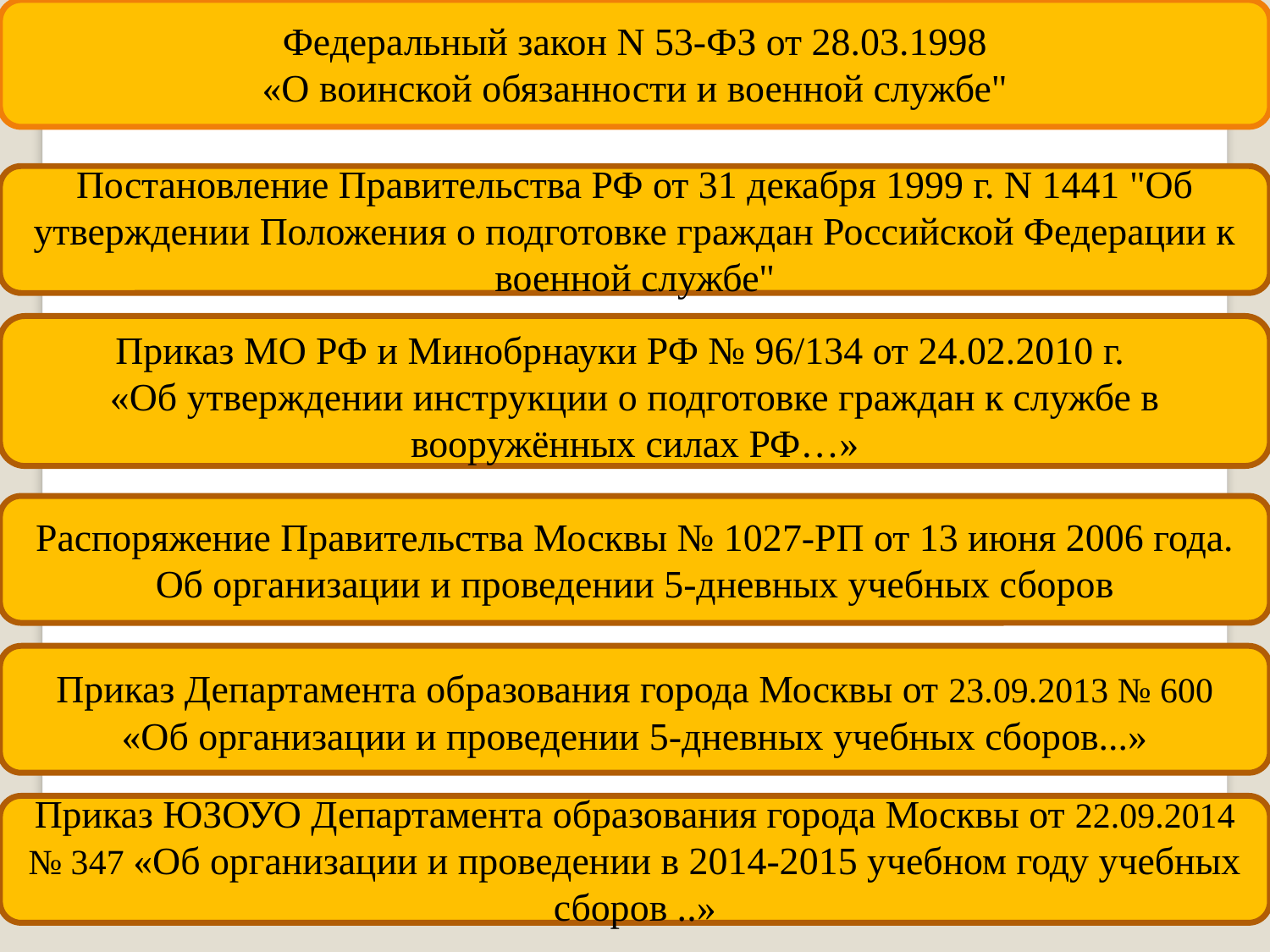

Федеральный закон N 53-ФЗ от 28.03.1998
«О воинской обязанности и военной службе"

Постановление Правительства РФ от 31 декабря 1999 г. N 1441 "Об утверждении Положения о подготовке граждан Российской Федерации к военной службе"

Приказ МО РФ и Минобрнауки РФ № 96/134 от 24.02.2010 г.
«Об утверждении инструкции о подготовке граждан к службе в вооружённых силах РФ…»

Распоряжение Правительства Москвы № 1027-РП от 13 июня 2006 года. Об организации и проведении 5-дневных учебных сборов
Приказ Департамента образования города Москвы от 23.09.2013 № 600 «Об организации и проведении 5-дневных учебных сборов...»
Приказ ЮЗОУО Департамента образования города Москвы от 22.09.2014 № 347 «Об организации и проведении в 2014-2015 учебном году учебных сборов ..»